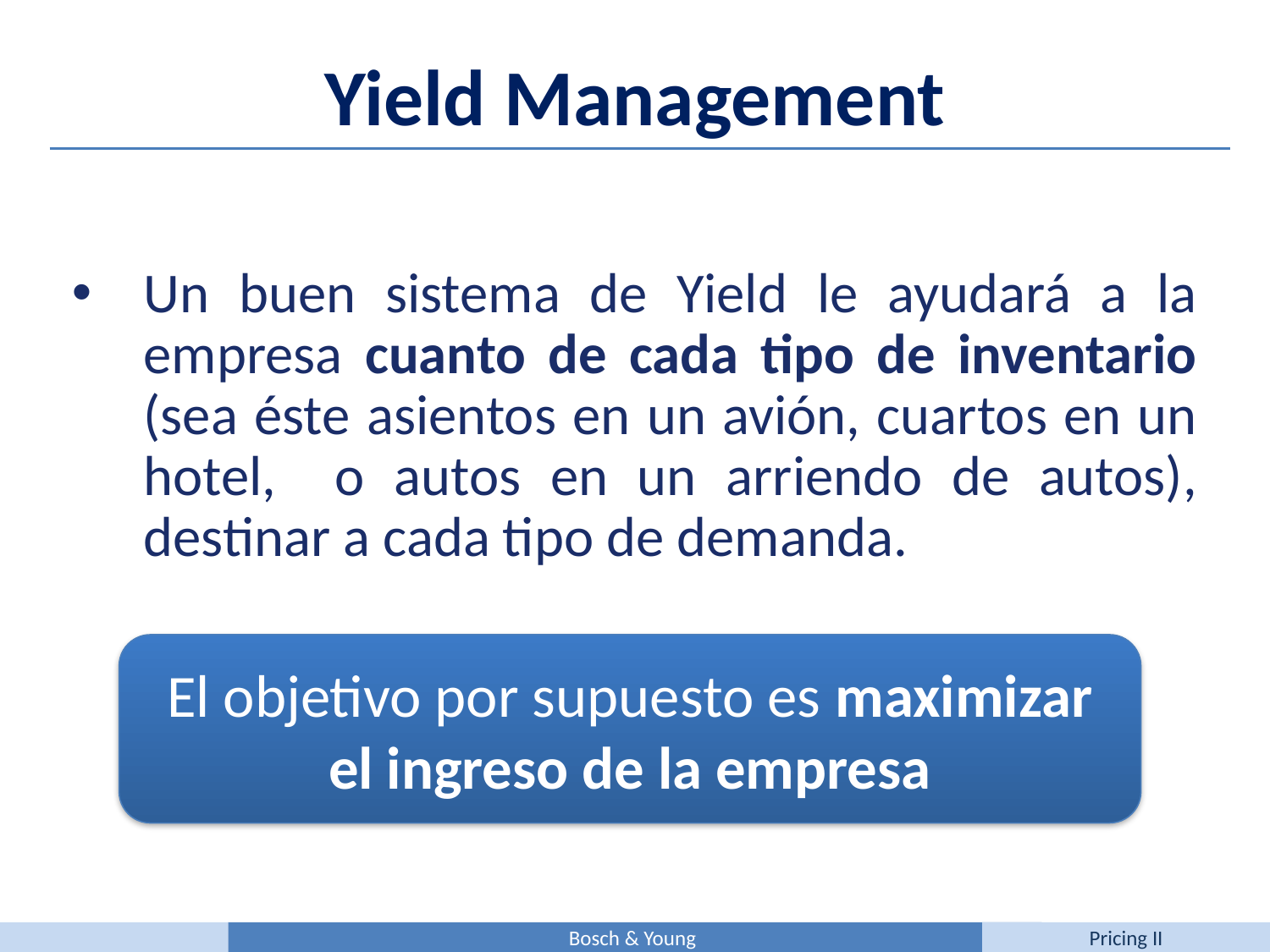

Yield Management
Un buen sistema de Yield le ayudará a la empresa cuanto de cada tipo de inventario (sea éste asientos en un avión, cuartos en un hotel,  o autos en un arriendo de autos), destinar a cada tipo de demanda.

El objetivo por supuesto es maximizar el ingreso de la empresa

Bosch & Young
Pricing II